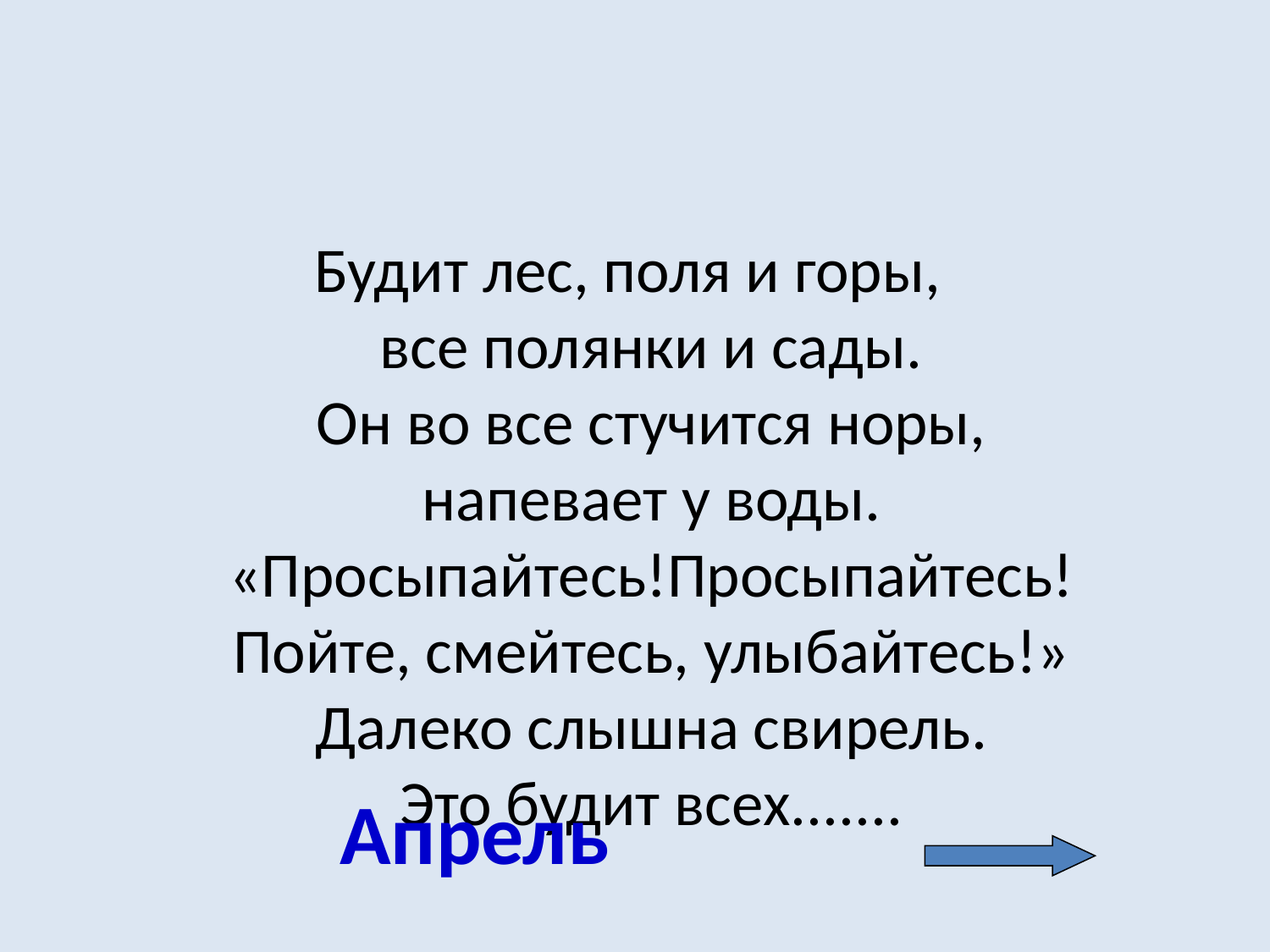

#
Будит лес, поля и горы,
все полянки и сады.
Он во все стучится норы,
напевает у воды.
«Просыпайтесь!Просыпайтесь!
Пойте, смейтесь, улыбайтесь!»
Далеко слышна свирель.
Это будит всех.......

Апрель